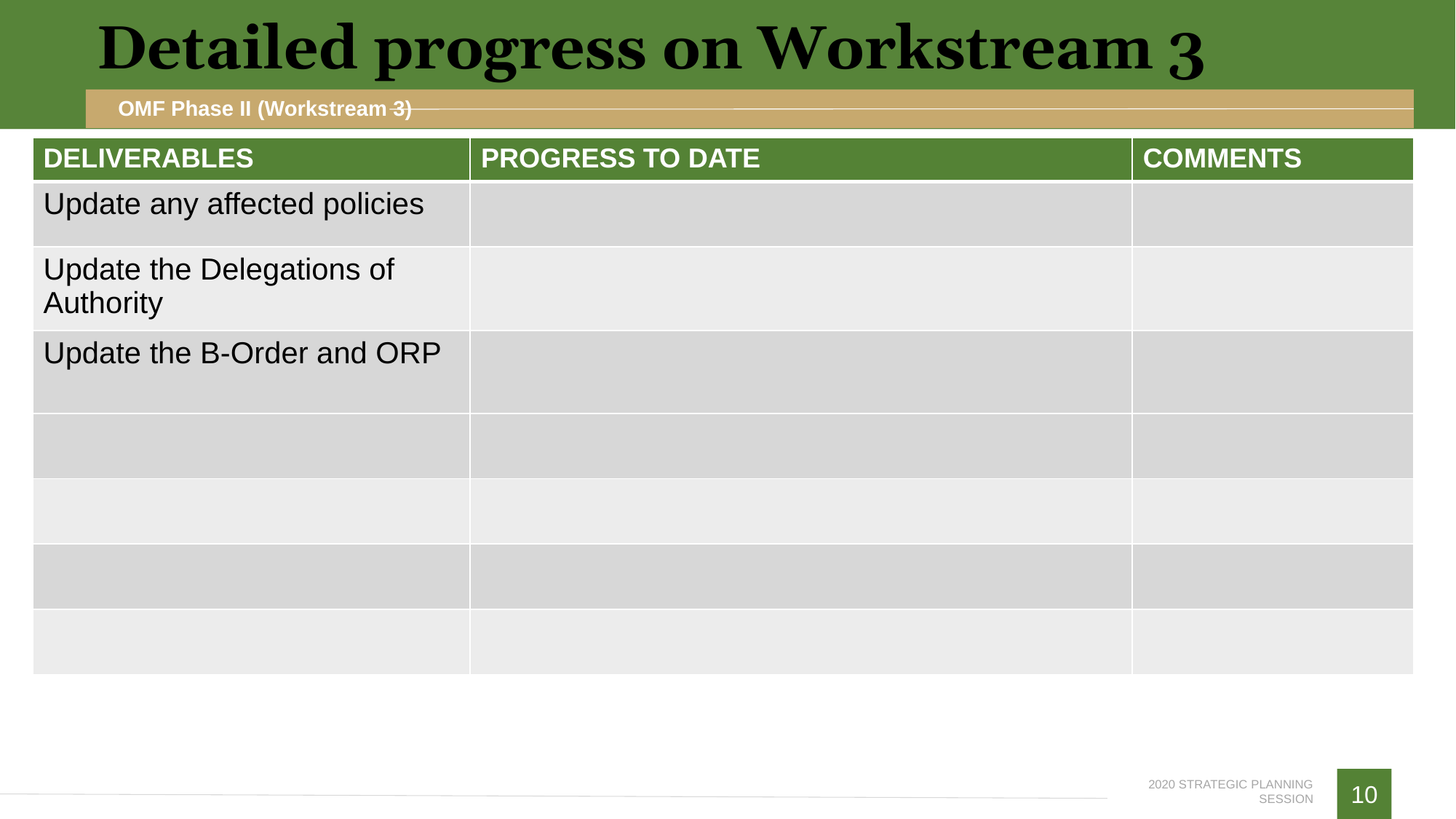

Detailed progress on Workstream 3

OMF Phase II (Workstream 3)
| DELIVERABLES | PROGRESS TO DATE | COMMENTS |
| --- | --- | --- |
| Update any affected policies |  |  |
| Update the Delegations of Authority |  |  |
| Update the B-Order and ORP |  |  |
|  |  |  |
|  |  |  |
|  |  |  |
|  |  |  |